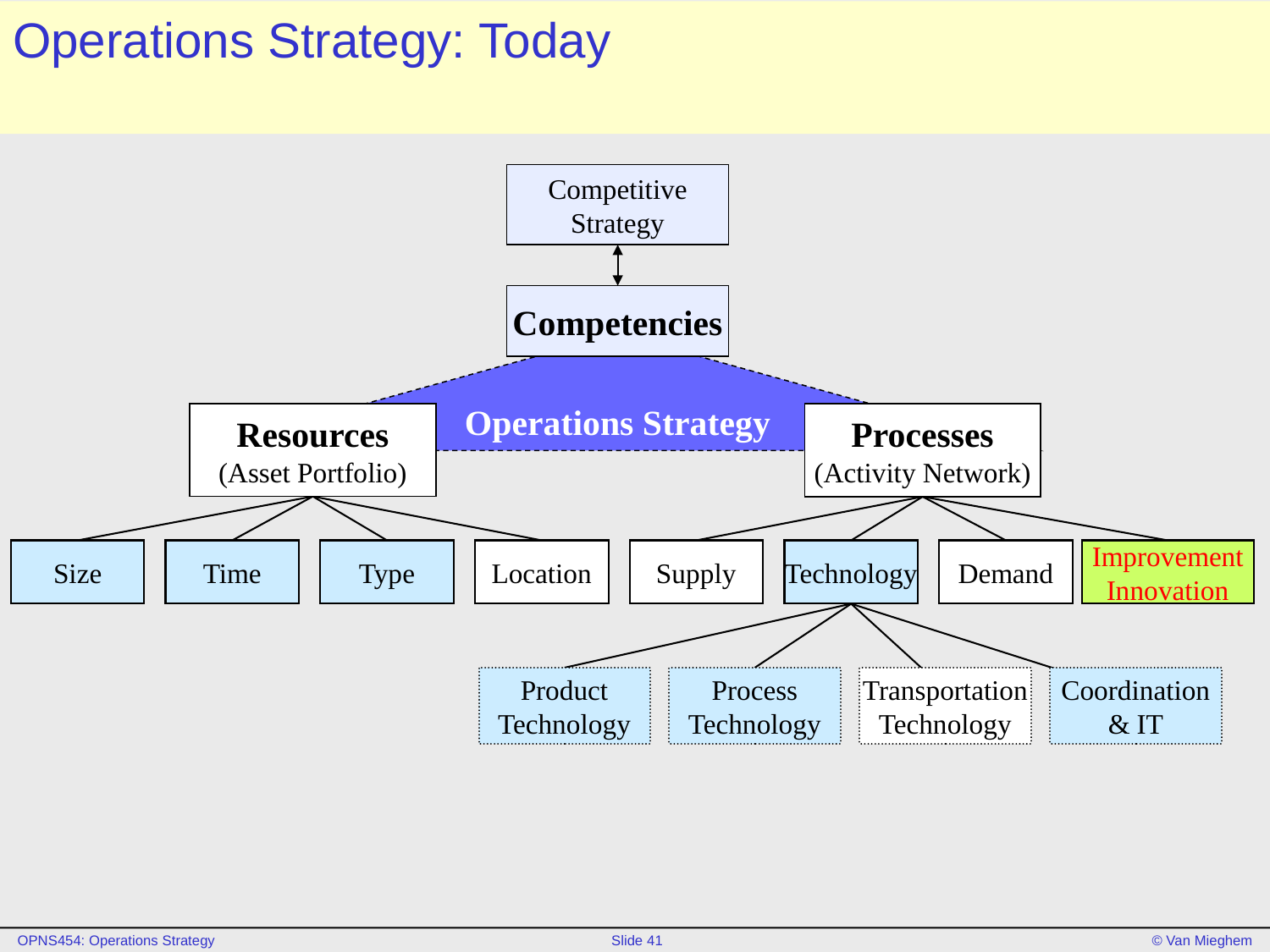

# Operations Strategy: Today
Competitive
Strategy
Competencies
Operations Strategy
Resources
(Asset Portfolio)
Processes
(Activity Network)
Size
Time
Type
Location
Supply
Technology
Demand
Improvement
Innovation
Product
Technology
Process
Technology
Transportation
Technology
Coordination
& IT